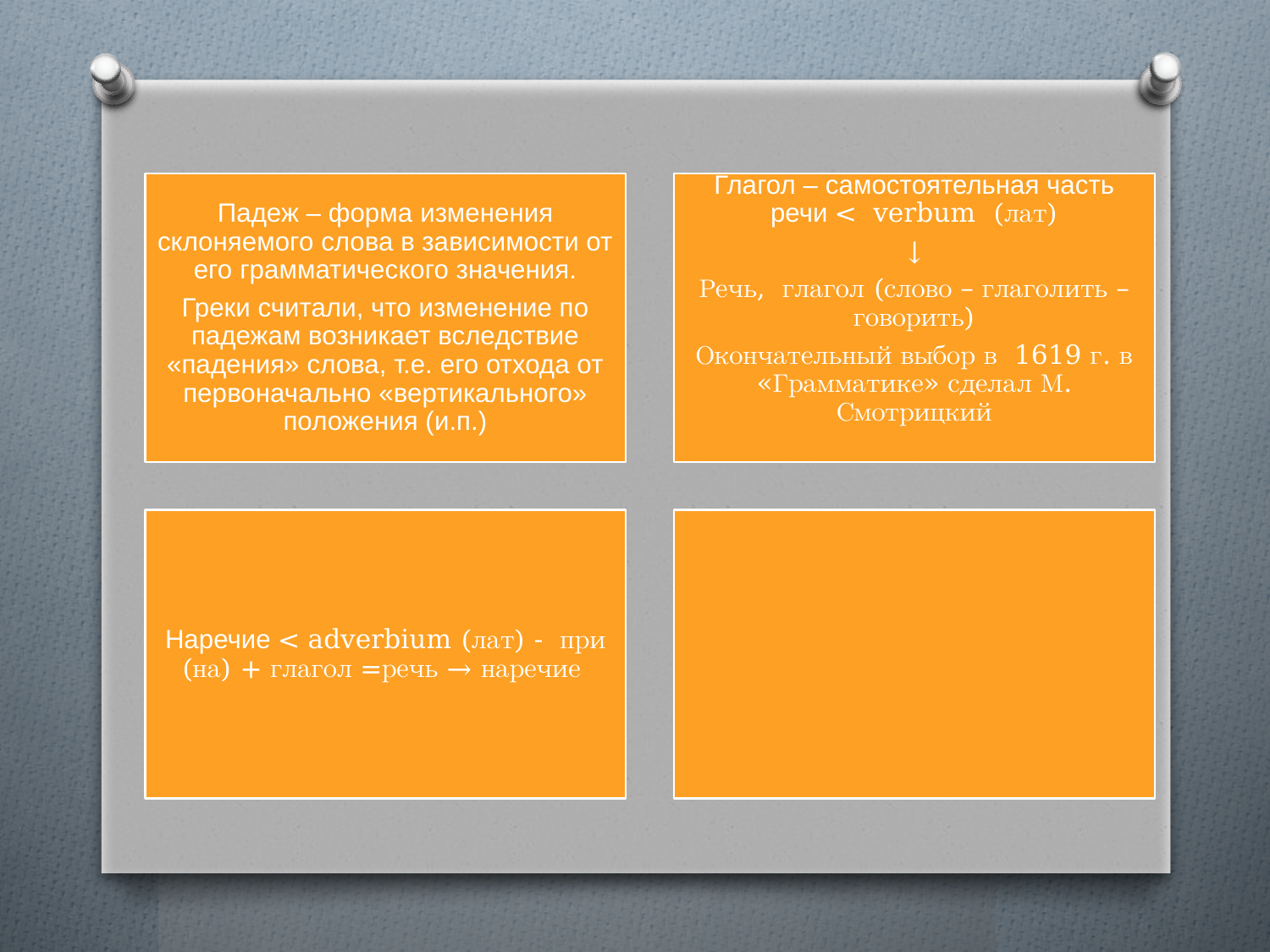

Падеж – форма изменения склоняемого слова в зависимости от его грамматического значения.
Греки считали, что изменение по падежам возникает вследствие «падения» слова, т.е. его отхода от первоначально «вертикального» положения (и.п.)
Глагол – самостоятельная часть речи <  verbum  (лат)
↓
Речь,  глагол (слово – глаголить – говорить)
Окончательный выбор в  1619 г. в «Грамматике» сделал М. Смотрицкий

Наречие < adverbium (лат) -  при (на) + глагол =речь → наречие